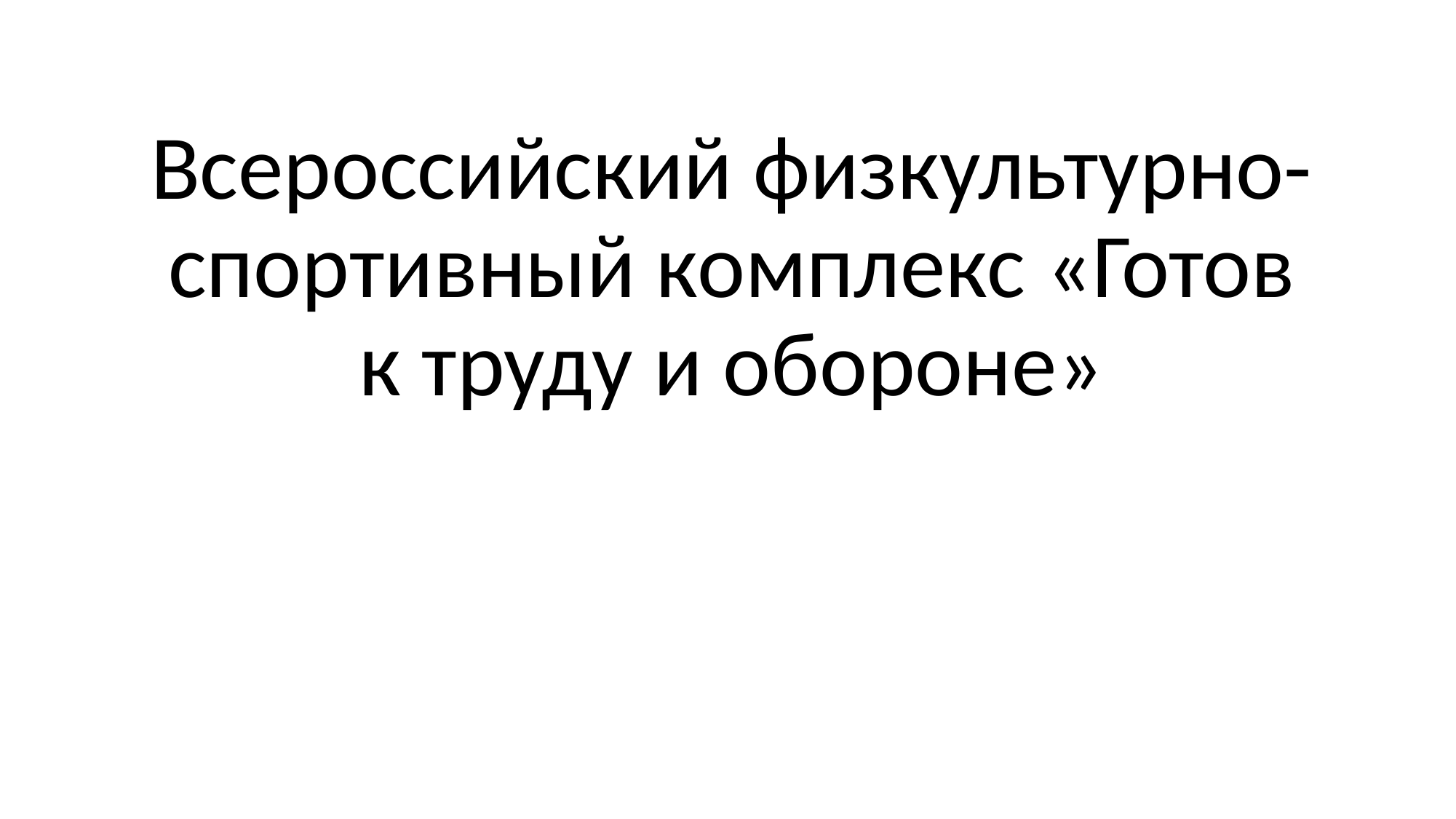

# Всероссийский физкультурно-спортивный комплекс «Готов к труду и обороне»